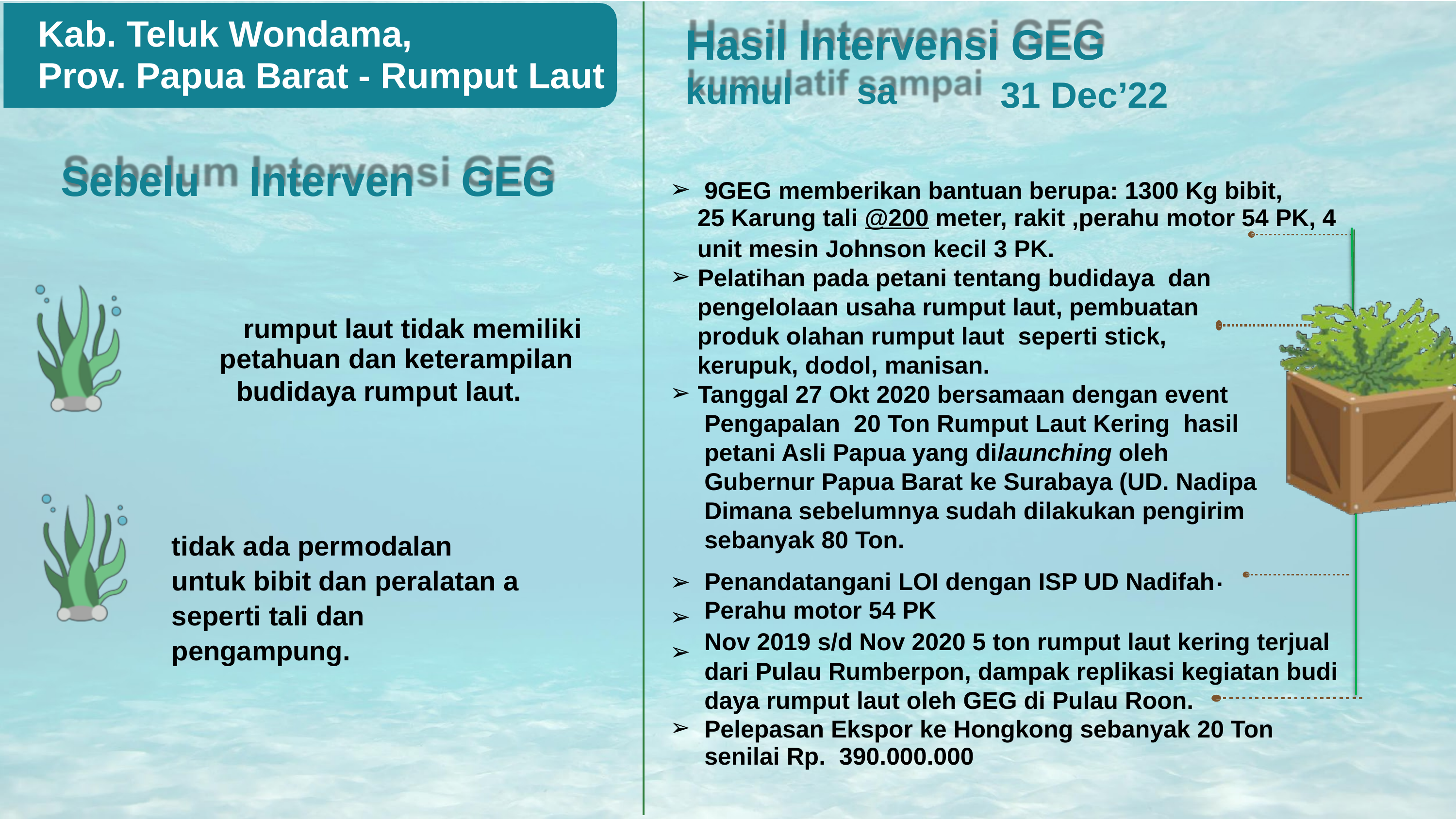

Kab. Teluk Wondama,
Prov. Papua Barat - Rumput Laut
Hasil Intervensi GEG

atif

mpai
kumul
sa
31 Dec’22

m

si

Sebelu
Interven
GEG
9GEG memberikan bantuan berupa: 1300 Kg bibit,
25 Karung tali @200 meter, rakit ,perahu motor 54 PK, 4
➢

unit mesin Johnson kecil 3 PK.
Pelatihan pada petani tentang budidaya  dan pengelolaan usaha rumput laut, pembuatan produk olahan rumput laut  seperti stick, kerupuk, dodol, manisan.

➢

Petani peng untuk

)
an

rumput laut tidak memiliki
petahuan dan keterampilan
budidaya rumput laut.

Tanggal 27 Okt 2020 bersamaan dengan event
Pengapalan  20 Ton Rumput Laut Kering  hasil petani Asli Papua yang dilaunching oleh Gubernur Papua Barat ke Surabaya (UD. Nadipa
➢

T membeli budiday pela
Dimana sebelumnya sudah dilakukan pengirim

.

sebanyak 80 Ton.
Penandatangani LOI dengan ISP UD Nadifah
Perahu motor 54 PK
tidak ada permodalan untuk bibit dan peralatan a seperti tali dan pengampung.
➢
➢
➢

Nov 2019 s/d Nov 2020 5 ton rumput laut kering terjual
dari Pulau Rumberpon, dampak replikasi kegiatan budi
daya rumput laut oleh GEG di Pulau Roon.

Pelepasan Ekspor ke Hongkong sebanyak 20 Ton
senilai Rp.  390.000.000
➢